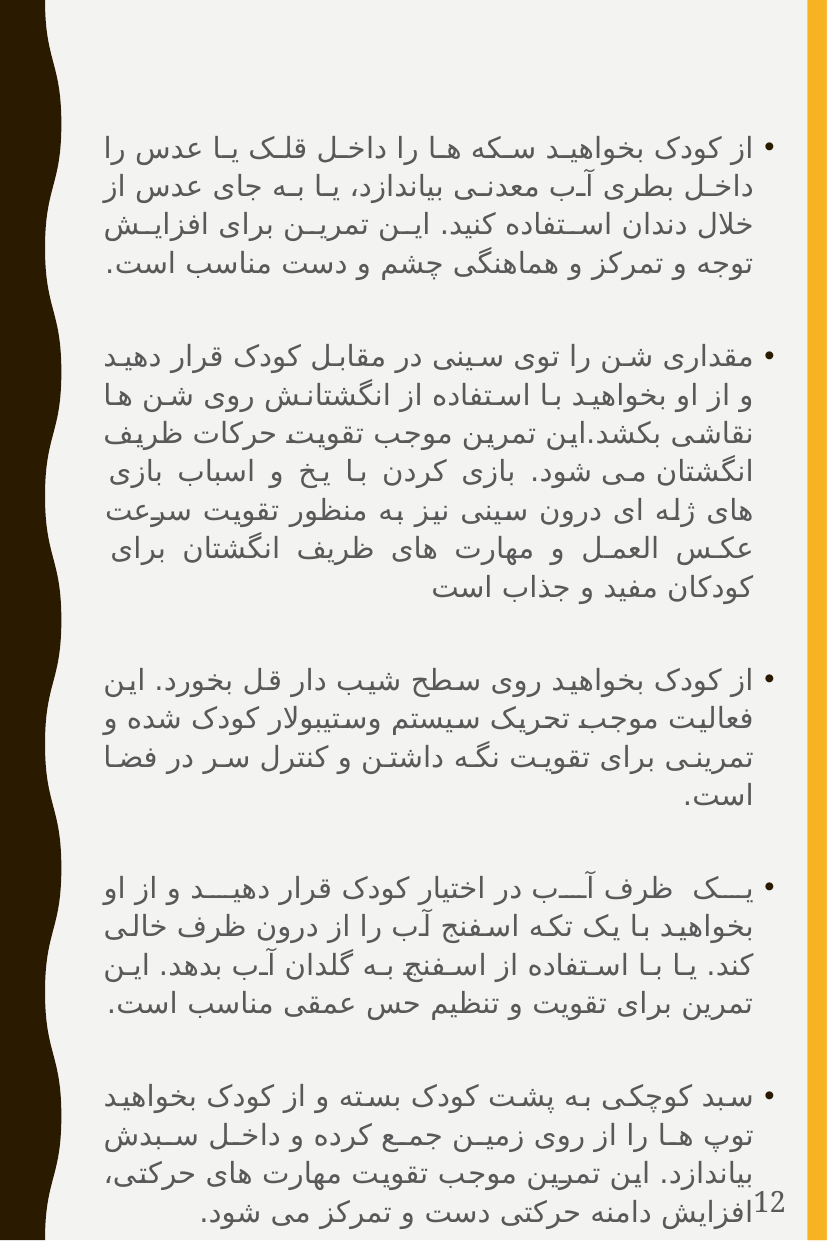

از کودک بخواهید سکه ها را داخل قلک یا عدس را داخل بطری آب معدنی بیاندازد، یا به جای عدس از خلال دندان استفاده کنید. این تمرین برای افزایش توجه و تمرکز و هماهنگی چشم و دست مناسب است.

مقداری شن را توی سینی در مقابل کودک قرار دهید و از او بخواهید با استفاده از انگشتانش روی شن ها نقاشی بکشد.این تمرین موجب تقویت حرکات ظریف انگشتان می شود. بازی کردن با یخ و اسباب بازی های ژله ای درون سینی نیز به منظور تقویت سرعت عکس العمل و مهارت های ظریف انگشتان برای کودکان مفید و جذاب است

از کودک بخواهید روی سطح شیب دار قل بخورد. این فعالیت موجب تحریک سیستم وستیبولار کودک شده و تمرینی برای تقویت نگه داشتن و کنترل سر در فضا است.

یک  ظرف آب در اختیار کودک قرار دهید و از او بخواهید با یک تکه اسفنج آب را از درون ظرف خالی کند. یا با استفاده از اسفنج به گلدان آب بدهد. این تمرین برای تقویت و تنظیم حس عمقی مناسب است.

سبد کوچکی به پشت کودک بسته و از کودک بخواهید توپ ها را از روی زمین جمع کرده و داخل سبدش بیاندازد. این تمرین موجب تقویت مهارت های حرکتی، افزایش دامنه حرکتی دست و تمرکز می شود.

بازی های گروهی مانند قایم باشک، خاله بازی، عمو زنجیر باف (افزایش مهارت های ارتباطی و کلامی، بهبود روابط اجتماعی، یادگیری قوانین و رعایت آن، افزایش اعتماد به نفس کودک، تقویت حس همکاری، تقلید)

12